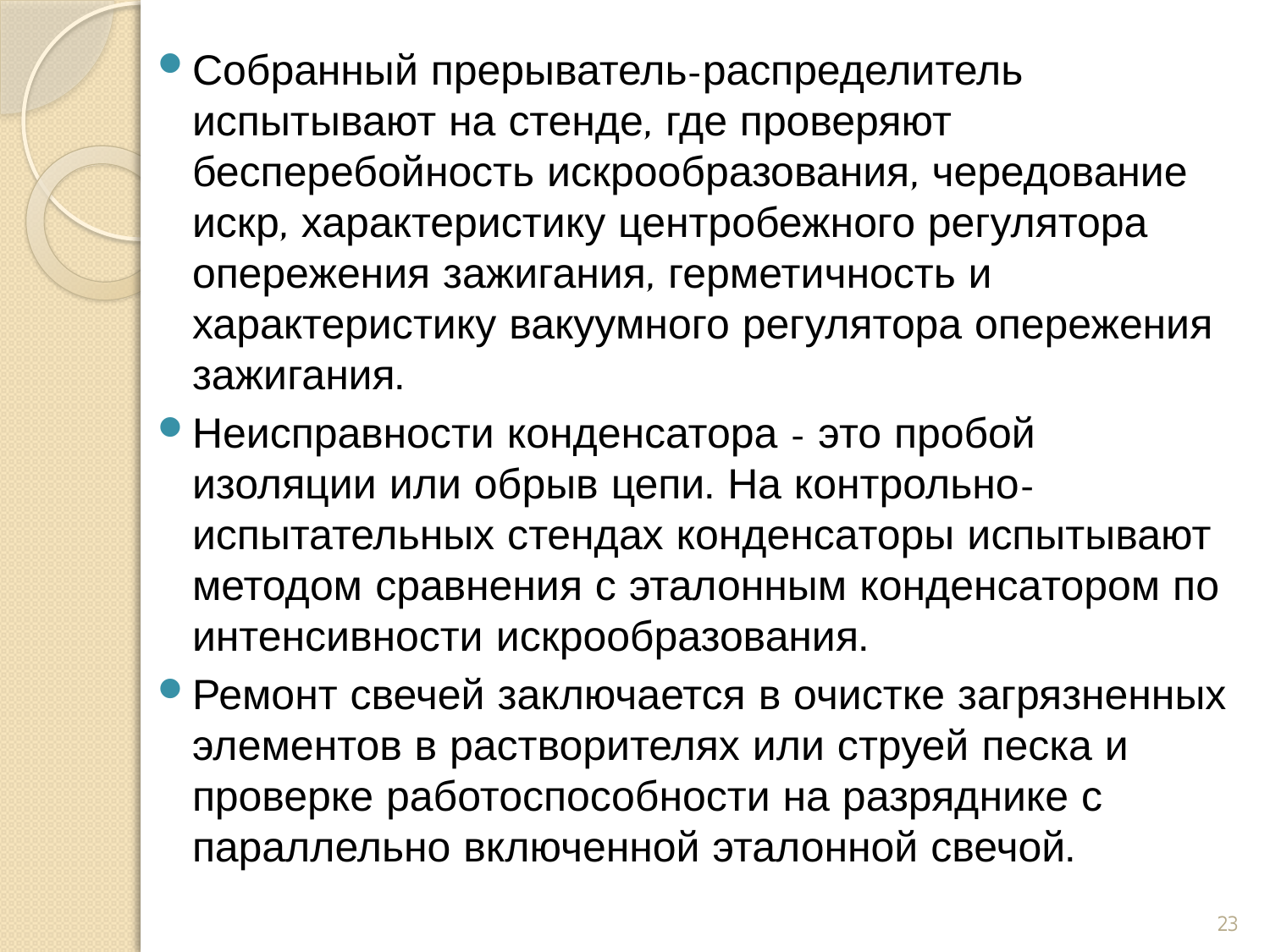

Собранный прерыватель-распределитель испытывают на стенде, где проверяют бесперебойность искрообразования, чередование искр, характеристику центробежного регулятора опережения зажигания, герметичность и характеристику ваку­умного регулятора опережения зажигания.
Неисправности конденсатора - это пробой изоляции или обрыв цепи. На контрольно-испытательных стендах конденса­торы испытывают методом сравнения с эталонным конденса­тором по интенсивности искрообразования.
Ремонт свечей заключается в очистке загрязненных эле­ментов в растворителях или струей песка и проверке работо­способности на разряднике с параллельно включенной эта­лонной свечой.

23